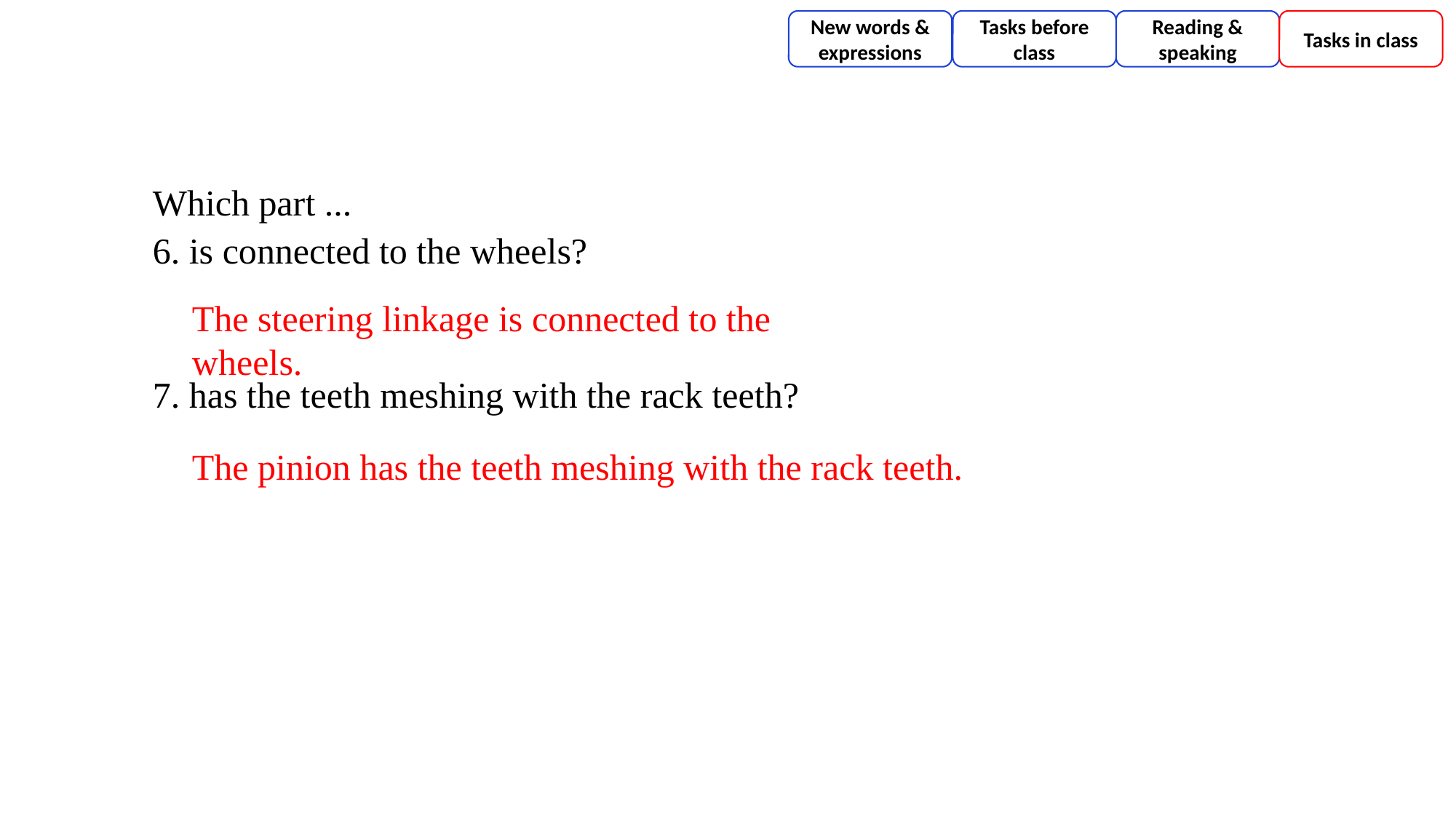

New words & expressions
Tasks before class
Reading & speaking
Tasks in class
Which part ...
6. is connected to the wheels?

7. has the teeth meshing with the rack teeth?
The steering linkage is connected to the wheels.
The pinion has the teeth meshing with the rack teeth.